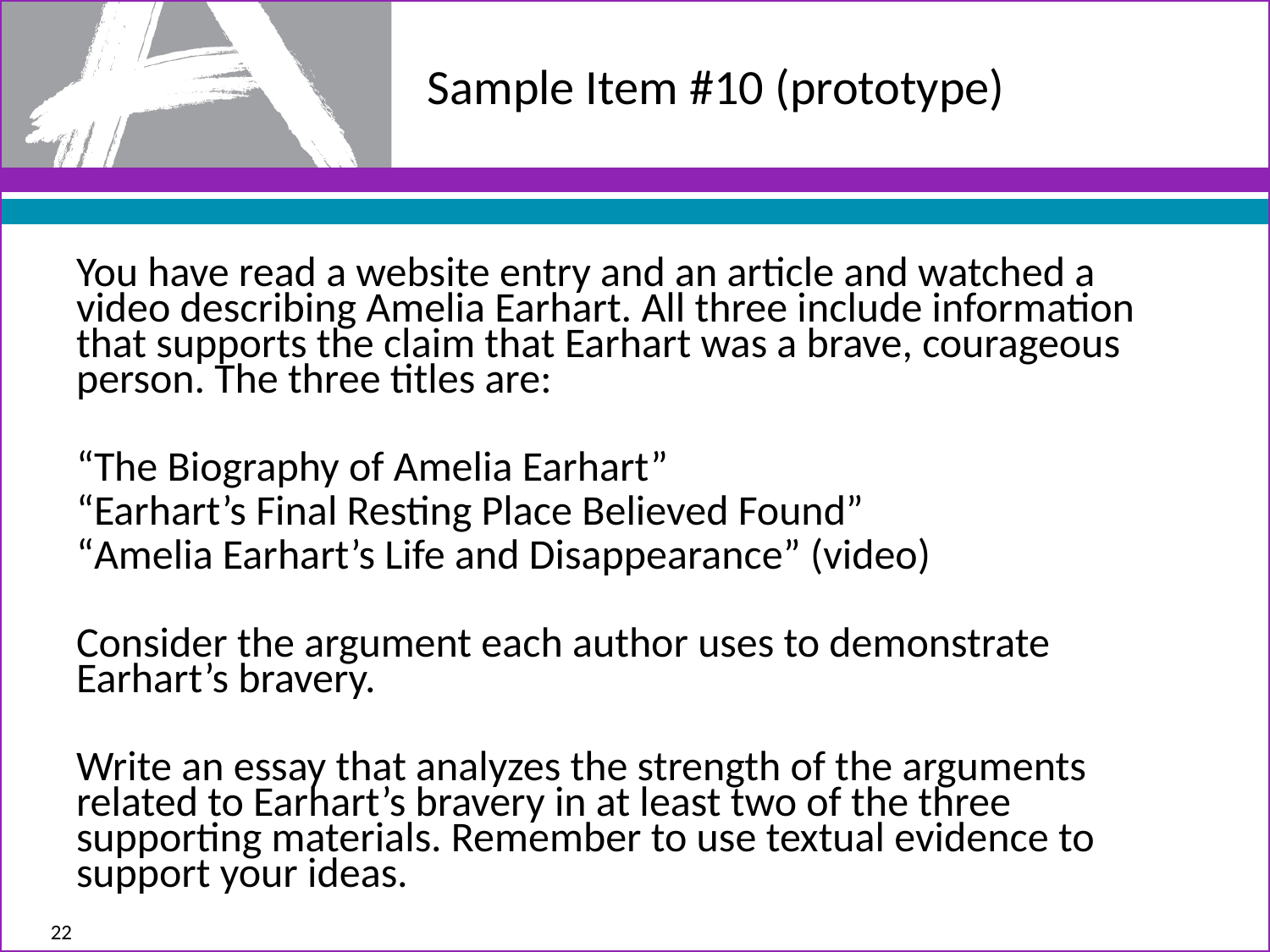

# Sample Item #10 (prototype)

You have read a website entry and an article and watched a video describing Amelia Earhart. All three include information that supports the claim that Earhart was a brave, courageous person. The three titles are:

“The Biography of Amelia Earhart”
“Earhart’s Final Resting Place Believed Found”
“Amelia Earhart’s Life and Disappearance” (video)

Consider the argument each author uses to demonstrate Earhart’s bravery.

Write an essay that analyzes the strength of the arguments related to Earhart’s bravery in at least two of the three supporting materials. Remember to use textual evidence to support your ideas.

22